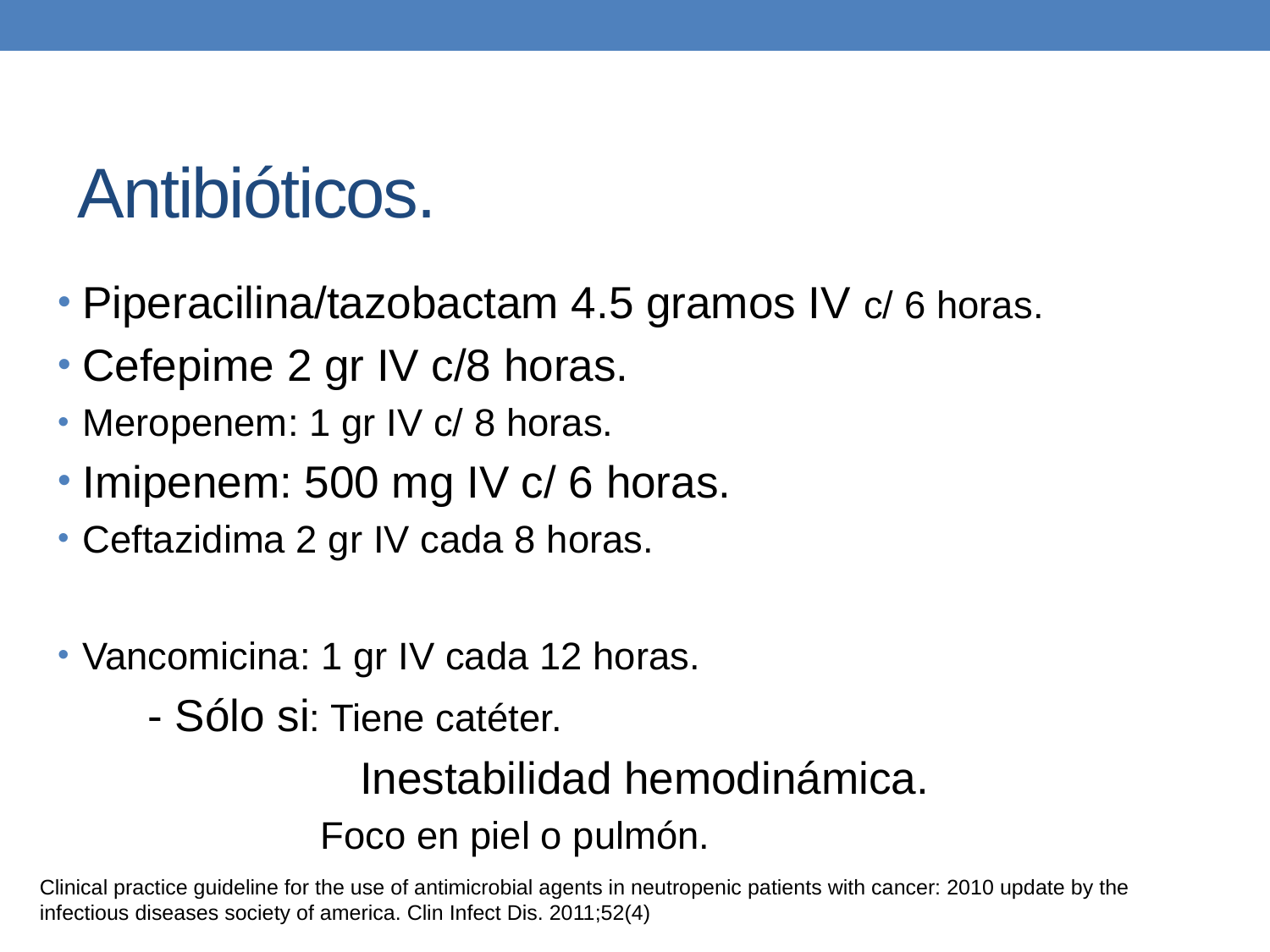

# Antibióticos.
Piperacilina/tazobactam 4.5 gramos IV c/ 6 horas.
Cefepime 2 gr IV c/8 horas.
Meropenem: 1 gr IV c/ 8 horas.
Imipenem: 500 mg IV c/ 6 horas.
Ceftazidima 2 gr IV cada 8 horas.

Vancomicina: 1 gr IV cada 12 horas.
      - Sólo si: Tiene catéter.
                       Inestabilidad hemodinámica.
                       Foco en piel o pulmón.
Clinical practice guideline for the use of antimicrobial agents in neutropenic patients with cancer: 2010 update by the infectious diseases society of america. Clin Infect Dis. 2011;52(4)